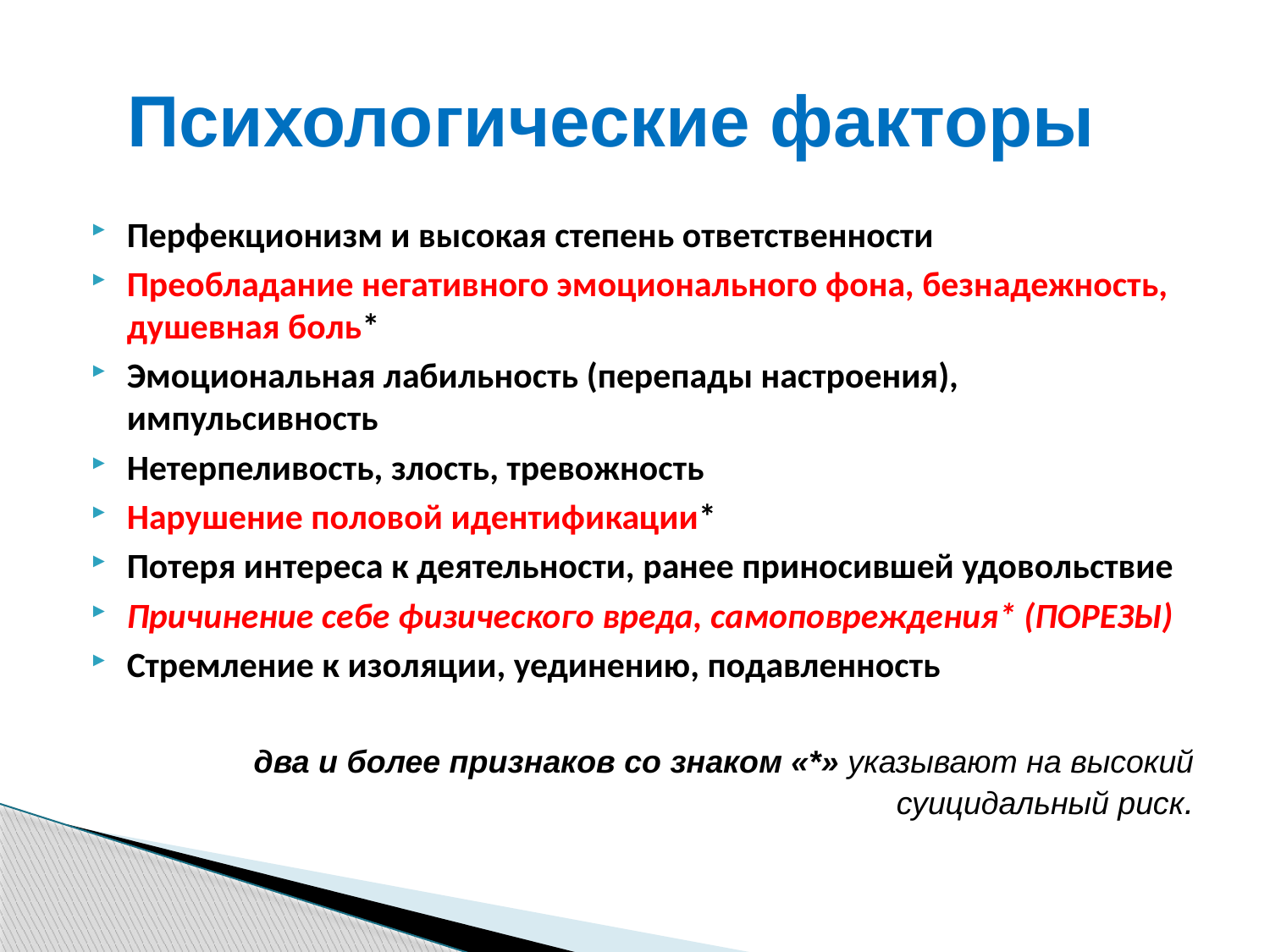

# Психологические факторы
Перфекционизм и высокая степень ответственности
Преобладание негативного эмоционального фона, безнадежность, душевная боль*
Эмоциональная лабильность (перепады настроения), импульсивность
Нетерпеливость, злость, тревожность
Нарушение половой идентификации*
Потеря интереса к деятельности, ранее приносившей удовольствие
Причинение себе физического вреда, самоповреждения* (ПОРЕЗЫ)
Стремление к изоляции, уединению, подавленность

два и более признаков со знаком «*» указывают на высокий суицидальный риск.